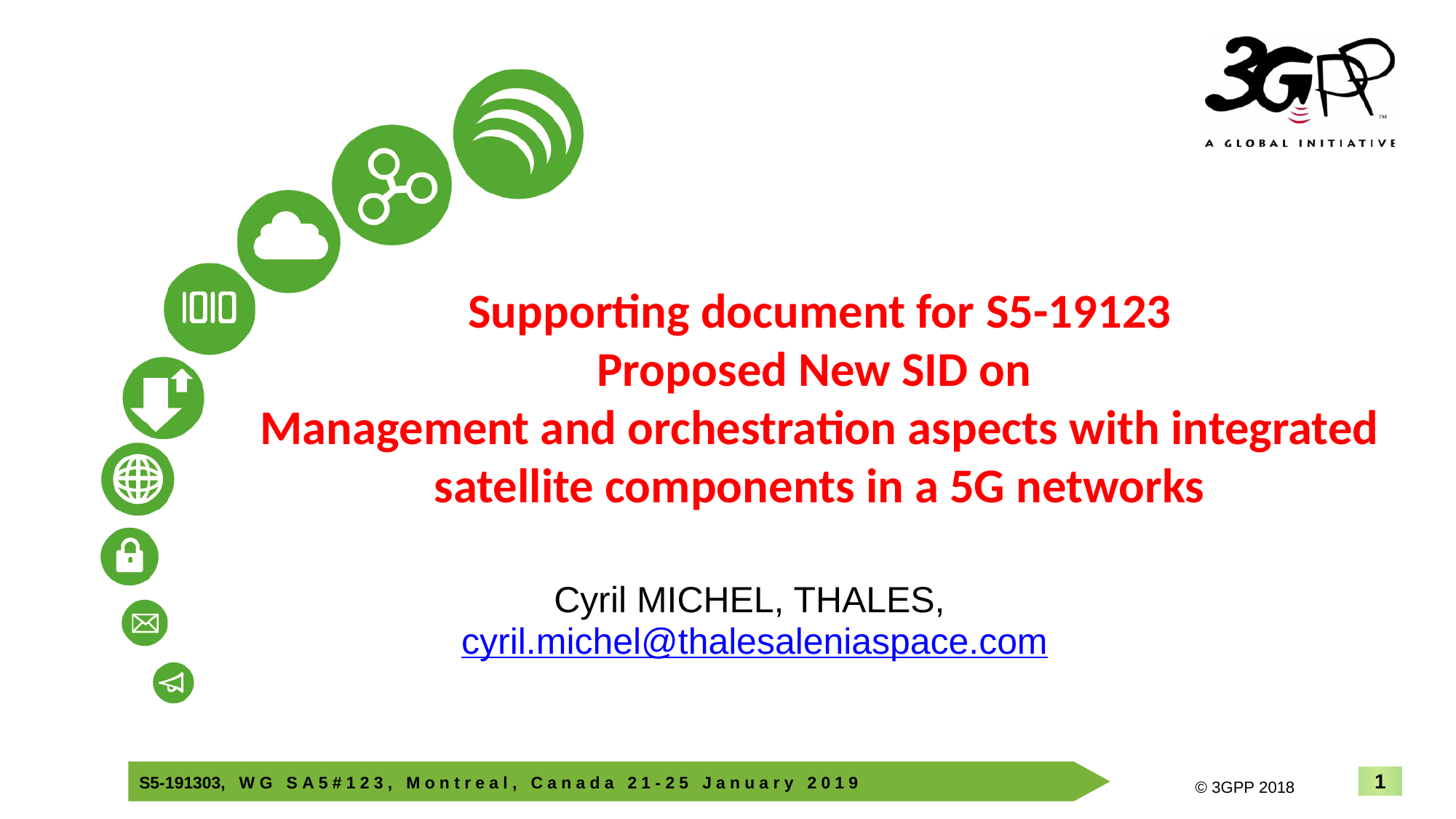

# Supporting document for S5-19123 Proposed New SID on Management and orchestration aspects with integrated satellite components in a 5G networks
Cyril MICHEL, THALES,
cyril.michel@thalesaleniaspace.com